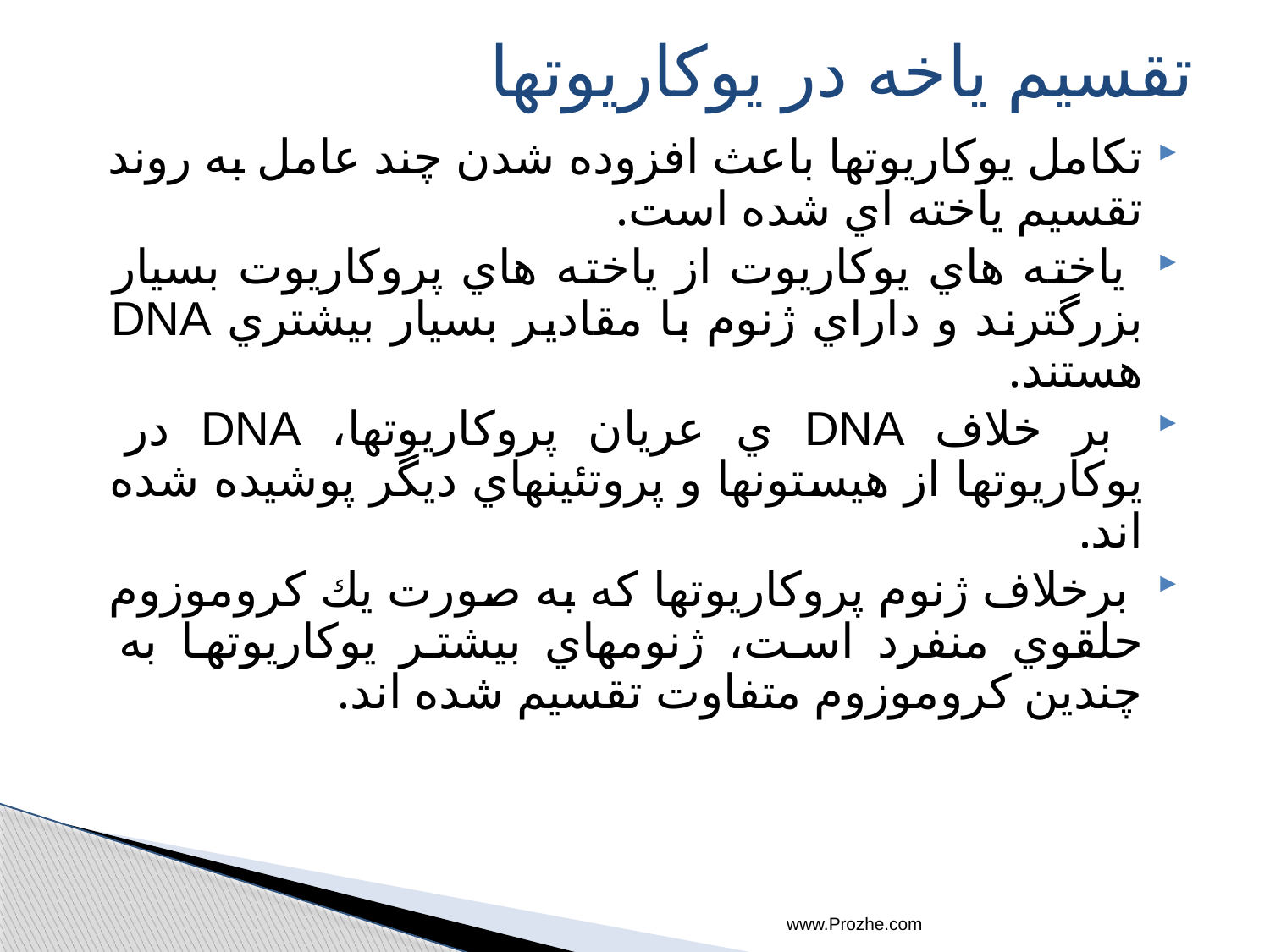

# تقسیم یاخه در یوکاریوتها
تكامل يوكاريوتها باعث افزوده شدن چند عامل به روند تقسيم ياخته اي شده است.
 ياخته هاي يوكاريوت از ياخته هاي پروكاريوت بسيار بزرگترند و داراي ژنوم با مقادير بسيار بيشتري DNA هستند.
 بر خلاف DNA ي عريان پروكاريوتها، DNA در يوكاريوتها از هيستونها و پروتئينهاي ديگر پوشيده شده اند.
 برخلاف ژنوم پروكاريوتها كه به صورت يك كروموزوم حلقوي منفرد است، ژنومهاي بيشتر يوكاريوتها به چندين كروموزوم متفاوت تقسيم شده اند.
www.Prozhe.com